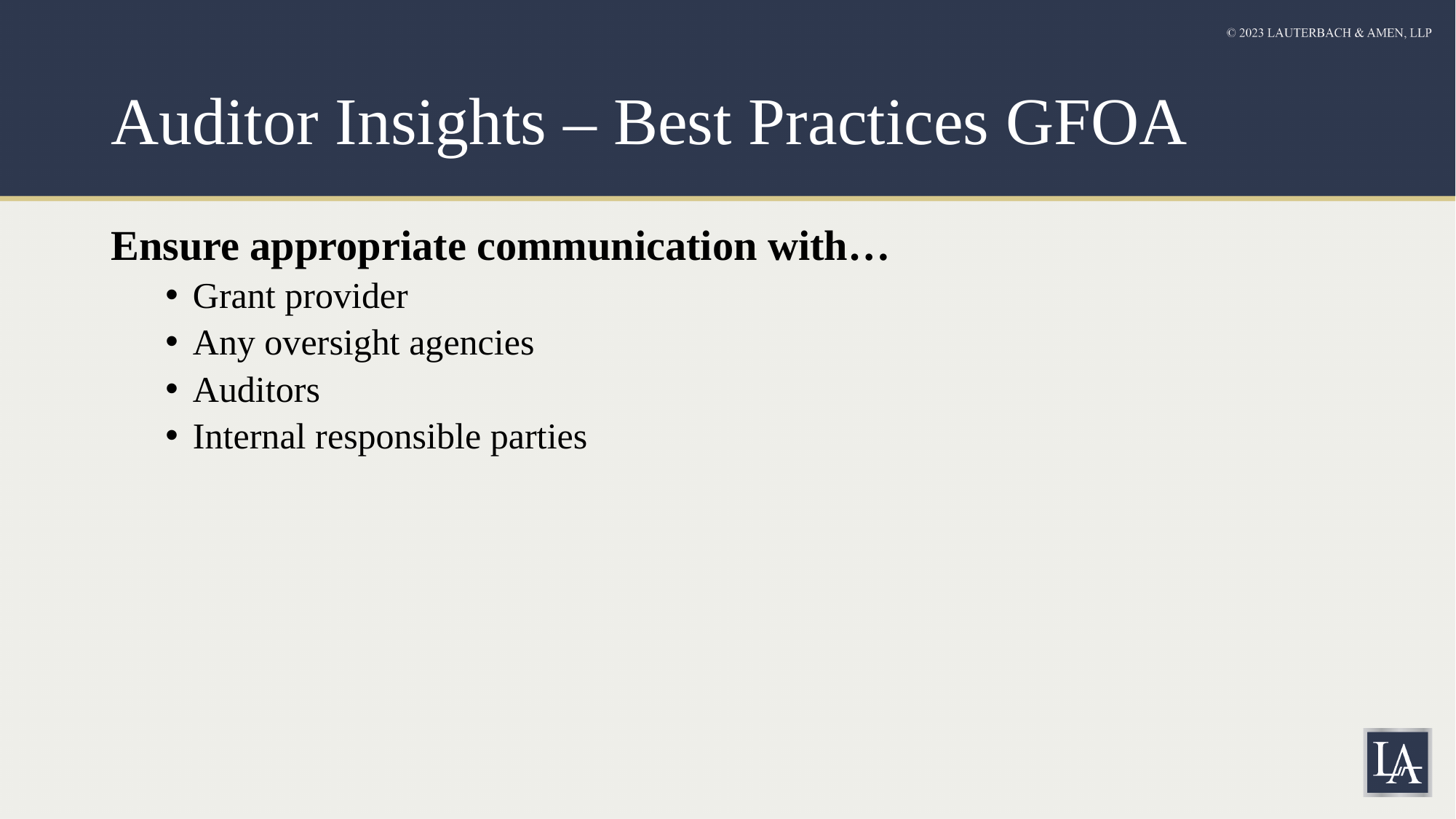

# Auditor Insights – Best Practices GFOA
Ensure appropriate communication with…
Grant provider
Any oversight agencies
Auditors
Internal responsible parties

20